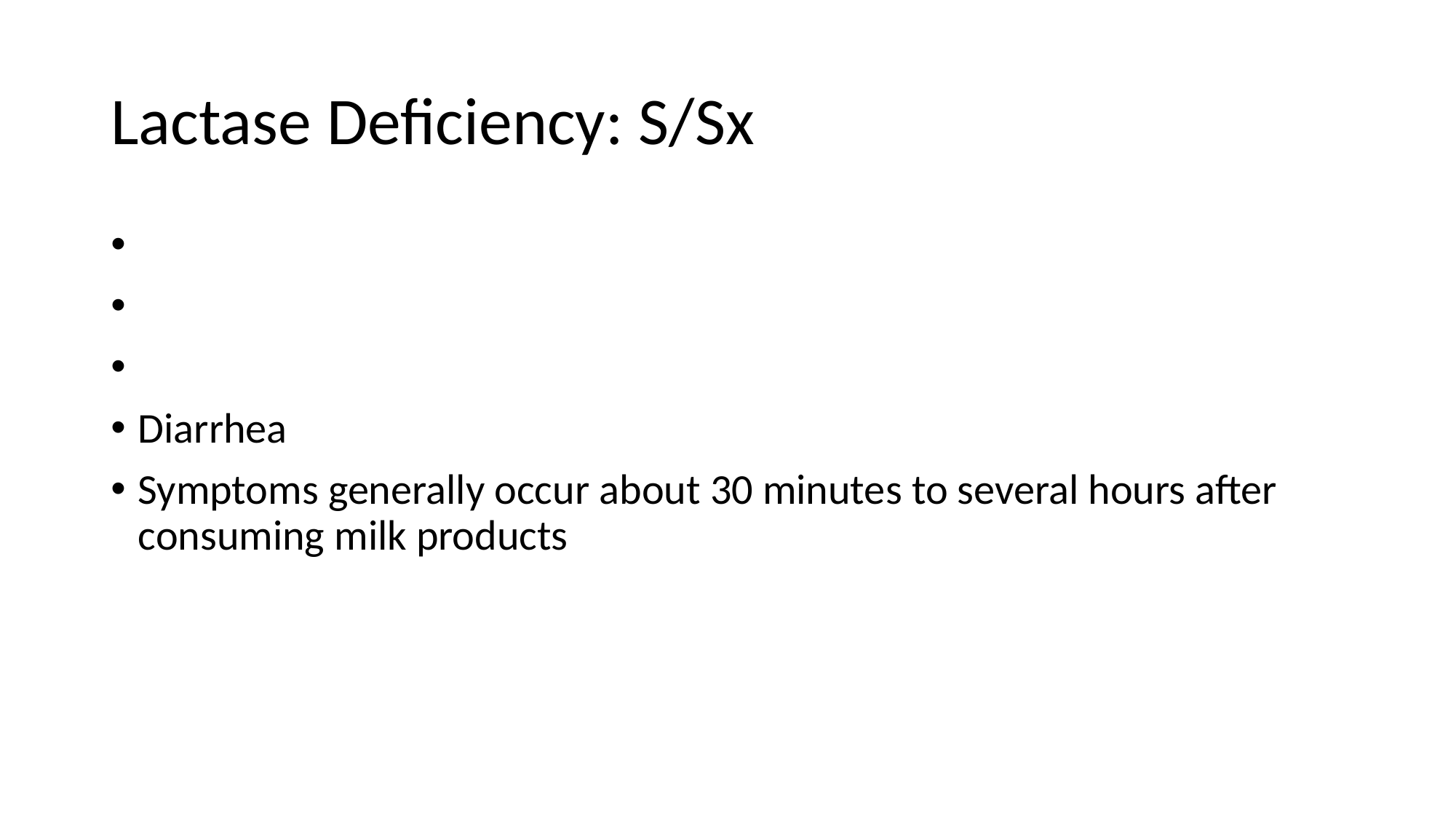

# Lactase Deficiency: S/Sx

Diarrhea
Symptoms generally occur about 30 minutes to several hours after consuming milk products